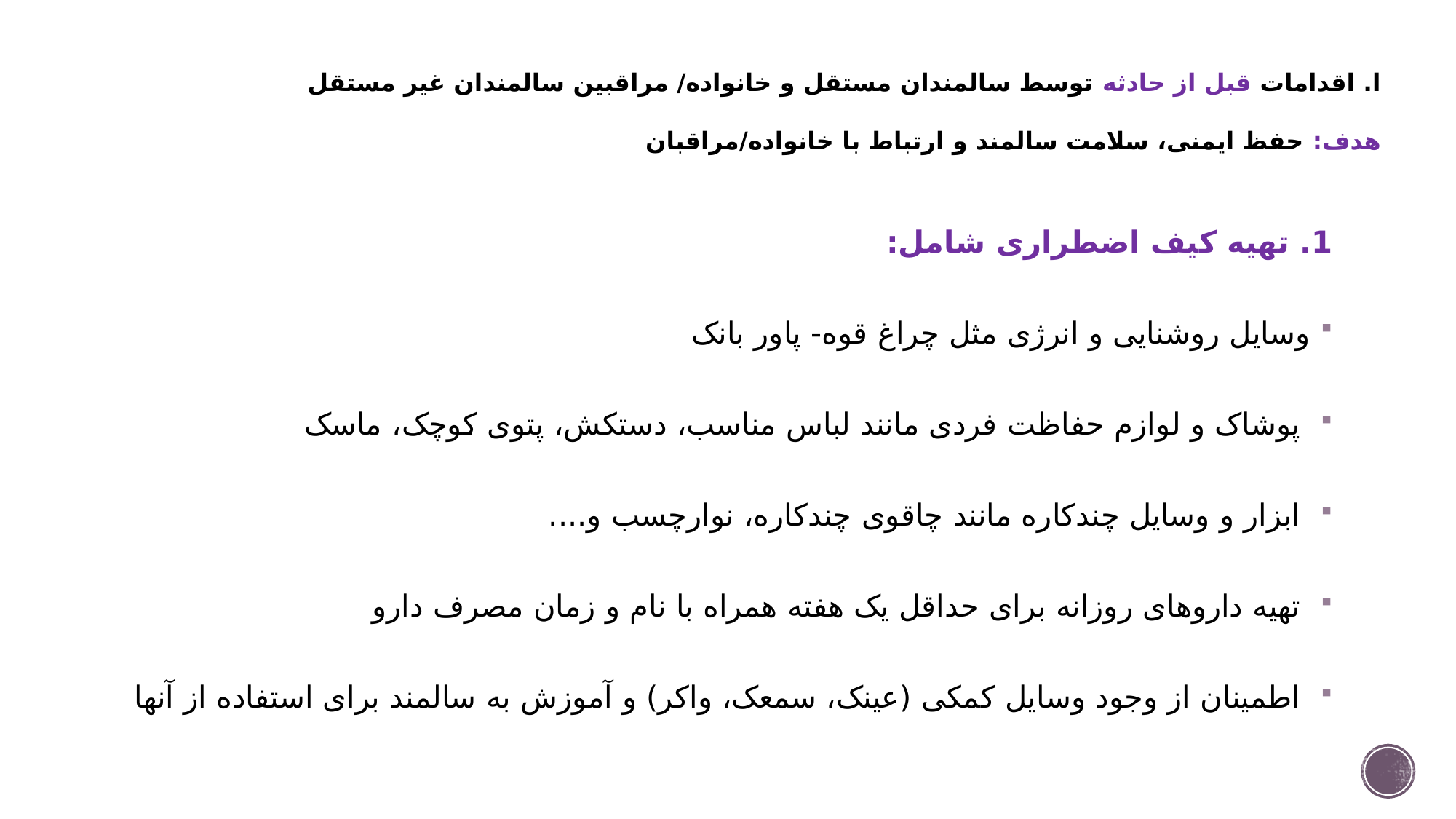

ا. اقدامات قبل از حادثه توسط سالمندان مستقل و خانواده/ مراقبین سالمندان غیر مستقل
هدف: حفظ ایمنی، سلامت سالمند و ارتباط با خانواده/مراقبان
1. تهیه کیف اضطراری شامل:
وسایل روشنایی و انرژی مثل چراغ قوه- پاور بانک
 پوشاک و لوازم حفاظت فردی مانند لباس مناسب، دستکش، پتوی کوچک، ماسک
 ابزار و وسایل چندکاره مانند چاقوی چندکاره، نوارچسب و....
 تهیه داروهای روزانه برای حداقل یک هفته همراه با نام و زمان مصرف دارو
 اطمینان از وجود وسایل کمکی (عینک، سمعک، واکر) و آموزش به سالمند برای استفاده از آنها